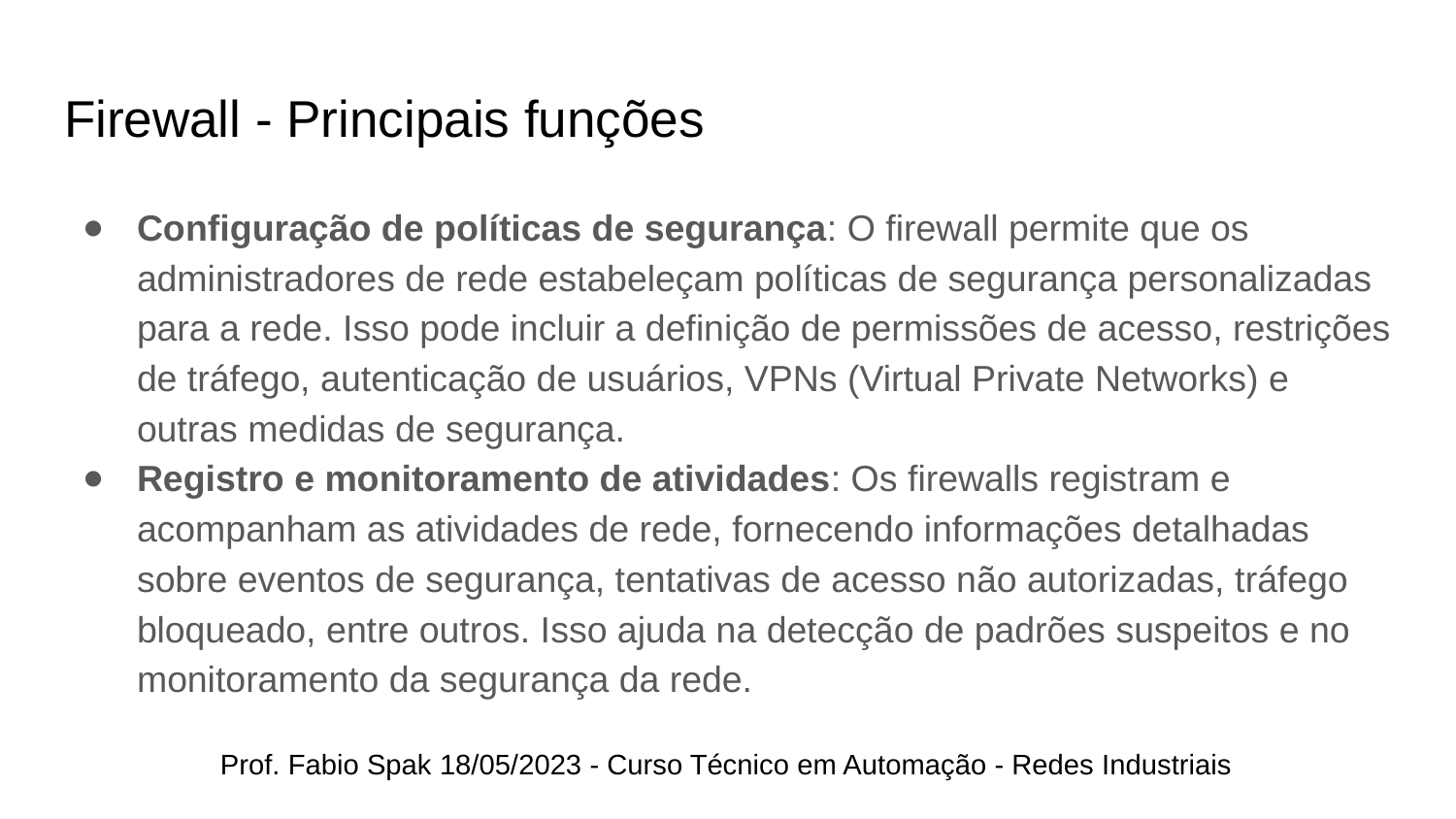

# Firewall - Principais funções
Configuração de políticas de segurança: O firewall permite que os administradores de rede estabeleçam políticas de segurança personalizadas para a rede. Isso pode incluir a definição de permissões de acesso, restrições de tráfego, autenticação de usuários, VPNs (Virtual Private Networks) e outras medidas de segurança.
Registro e monitoramento de atividades: Os firewalls registram e acompanham as atividades de rede, fornecendo informações detalhadas sobre eventos de segurança, tentativas de acesso não autorizadas, tráfego bloqueado, entre outros. Isso ajuda na detecção de padrões suspeitos e no monitoramento da segurança da rede.
Prof. Fabio Spak 18/05/2023 - Curso Técnico em Automação - Redes Industriais